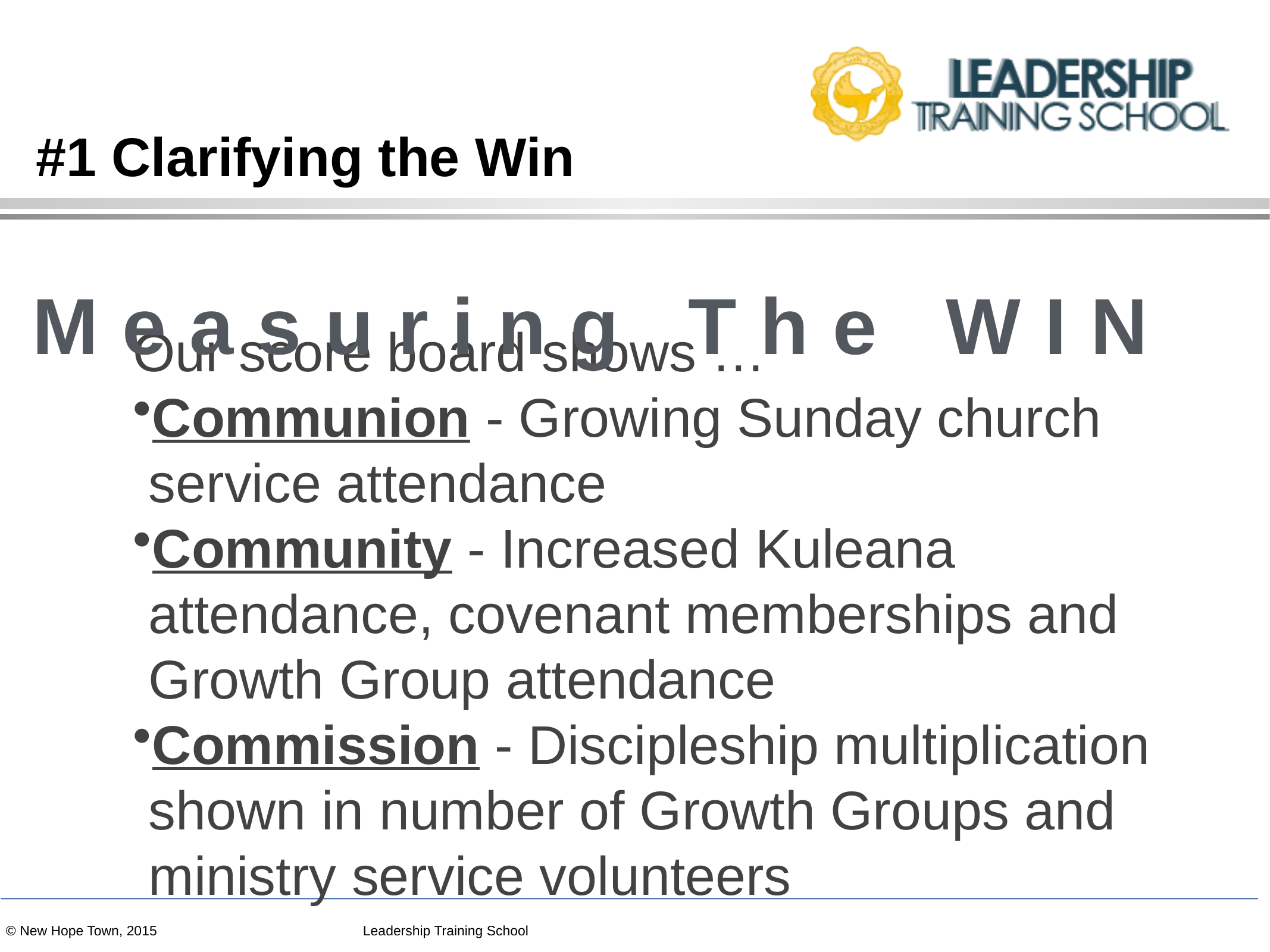

# #1 Clarifying the Win
Measuring The WIN
Our score board shows …
Communion - Growing Sunday church service attendance
Community - Increased Kuleana attendance, covenant memberships and Growth Group attendance
Commission - Discipleship multiplication shown in number of Growth Groups and ministry service volunteers
12